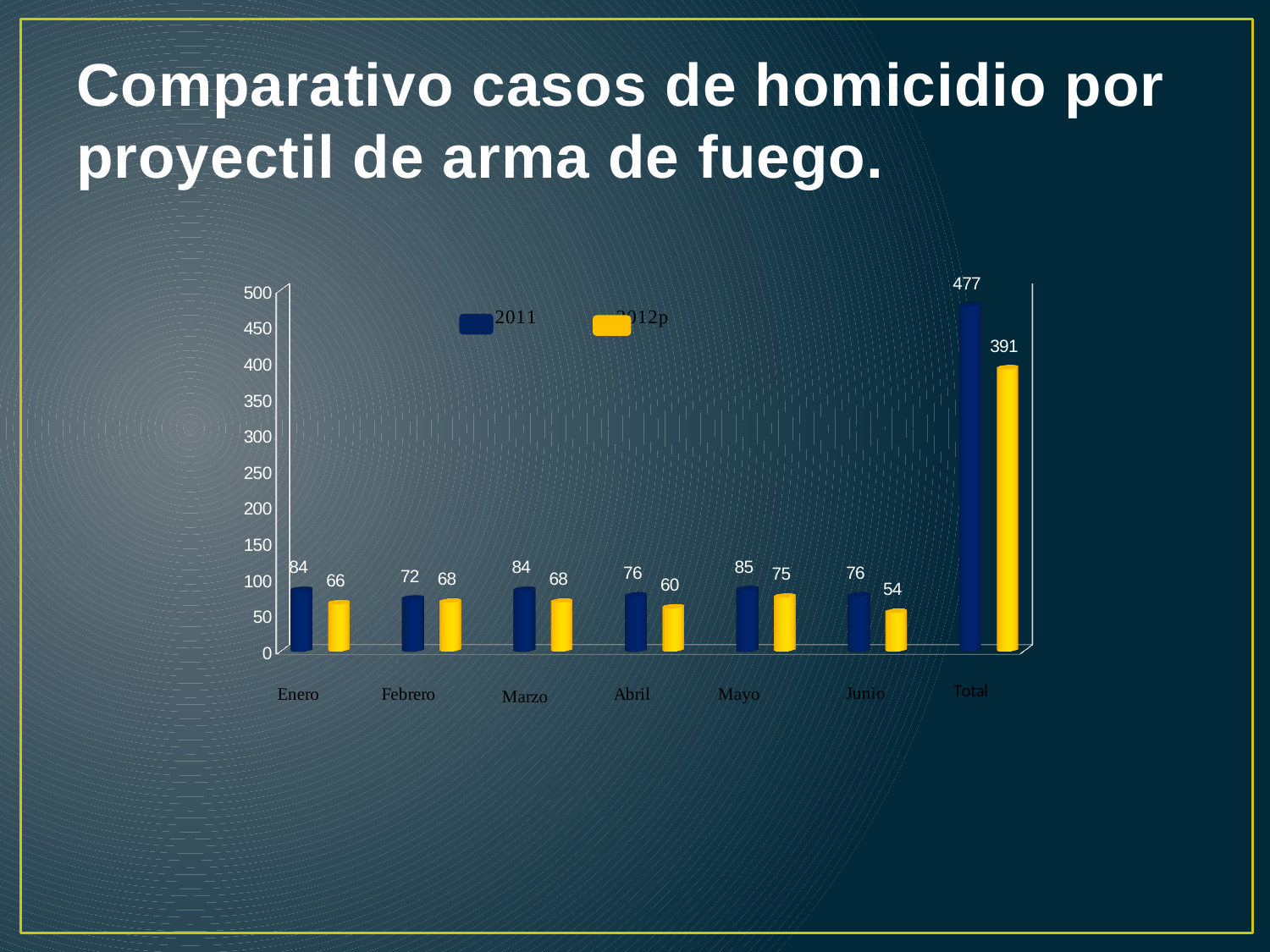

# Comparativo casos de homicidio por proyectil de arma de fuego.

[unsupported chart]